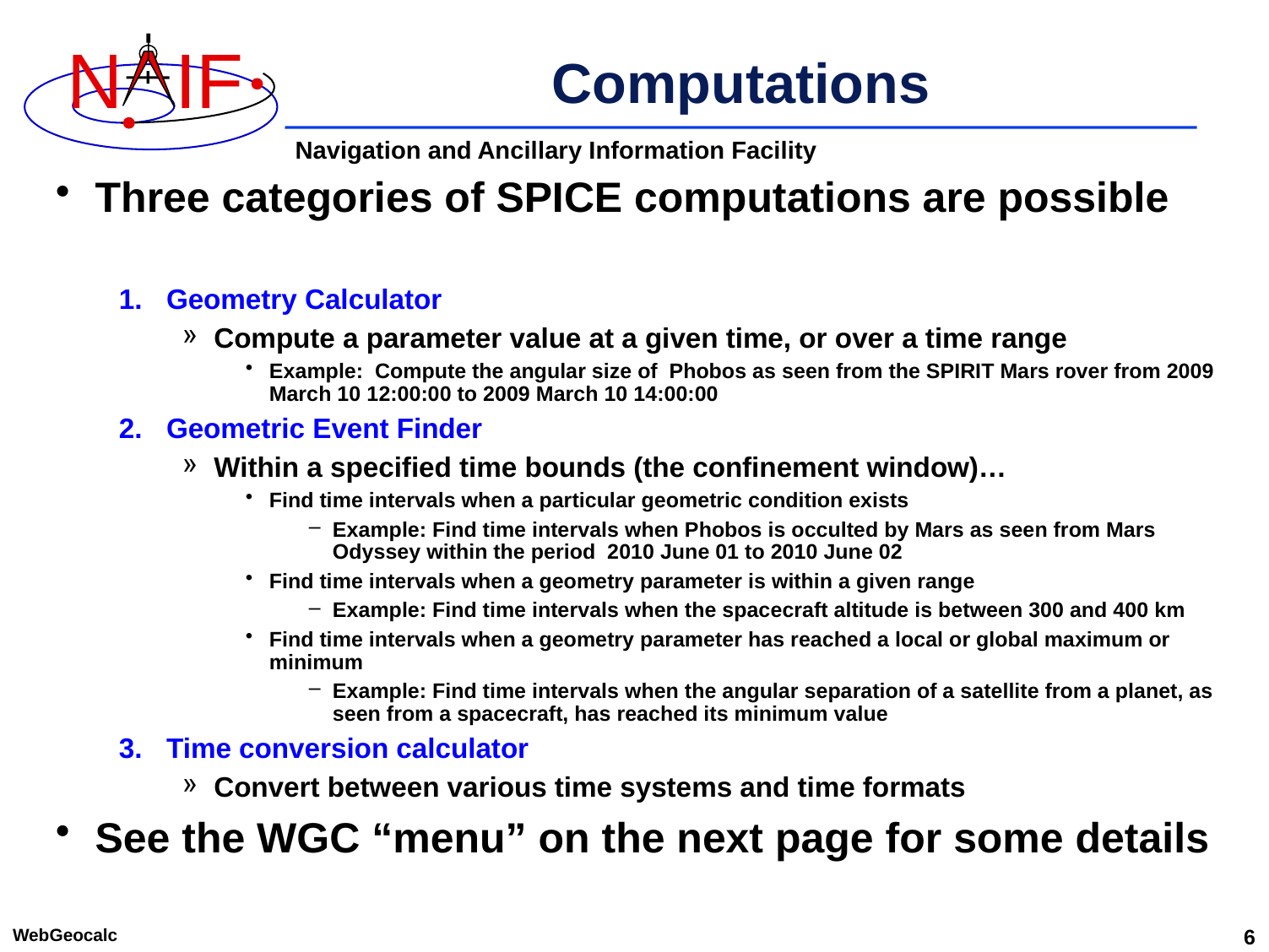

# Computations
Three categories of SPICE computations are possible

Geometry Calculator
Compute a parameter value at a given time, or over a time range
Example:  Compute the angular size of  Phobos as seen from the SPIRIT Mars rover from 2009 March 10 12:00:00 to 2009 March 10 14:00:00
Geometric Event Finder
Within a specified time bounds (the confinement window)…
Find time intervals when a particular geometric condition exists
Example: Find time intervals when Phobos is occulted by Mars as seen from Mars Odyssey within the period  2010 June 01 to 2010 June 02
Find time intervals when a geometry parameter is within a given range
Example: Find time intervals when the spacecraft altitude is between 300 and 400 km
Find time intervals when a geometry parameter has reached a local or global maximum or minimum
Example: Find time intervals when the angular separation of a satellite from a planet, as seen from a spacecraft, has reached its minimum value
Time conversion calculator
Convert between various time systems and time formats
See the WGC “menu” on the next page for some details
WebGeocalc
6